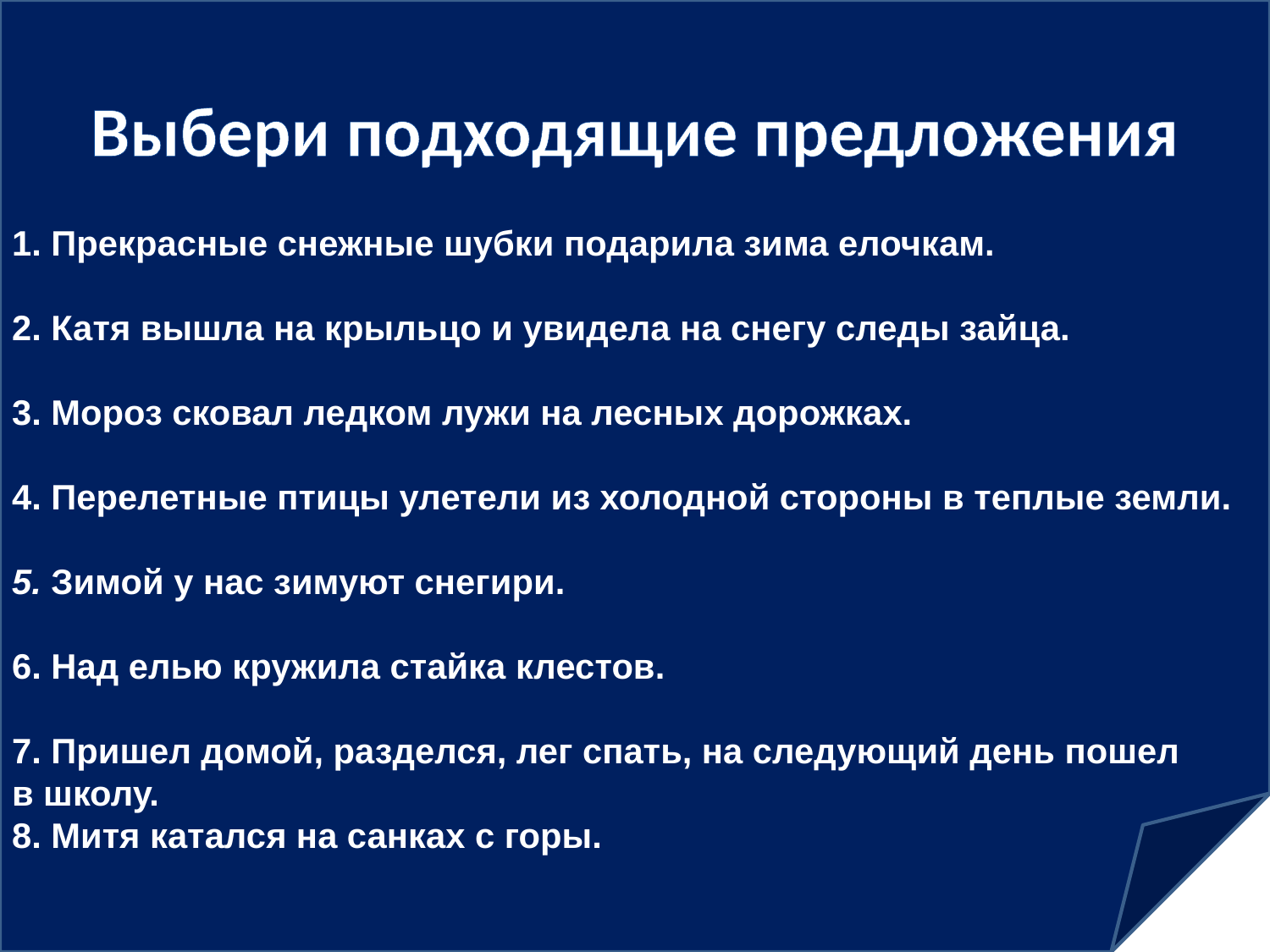

Выбери подходящие предложения

 Прекрасные снежные шубки подарила зима елочкам.

 Катя вышла на крыльцо и увидела на снегу следы зайца.

 Мороз сковал ледком лужи на лесных дорожках.

 Перелетные птицы улетели из холодной стороны в теплые земли.

 Зимой у нас зимуют снегири.

 Над елью кружила стайка клестов.

 Пришел домой, разделся, лег спать, на следующий день пошел
в школу.
8. Митя катался на санках с горы.